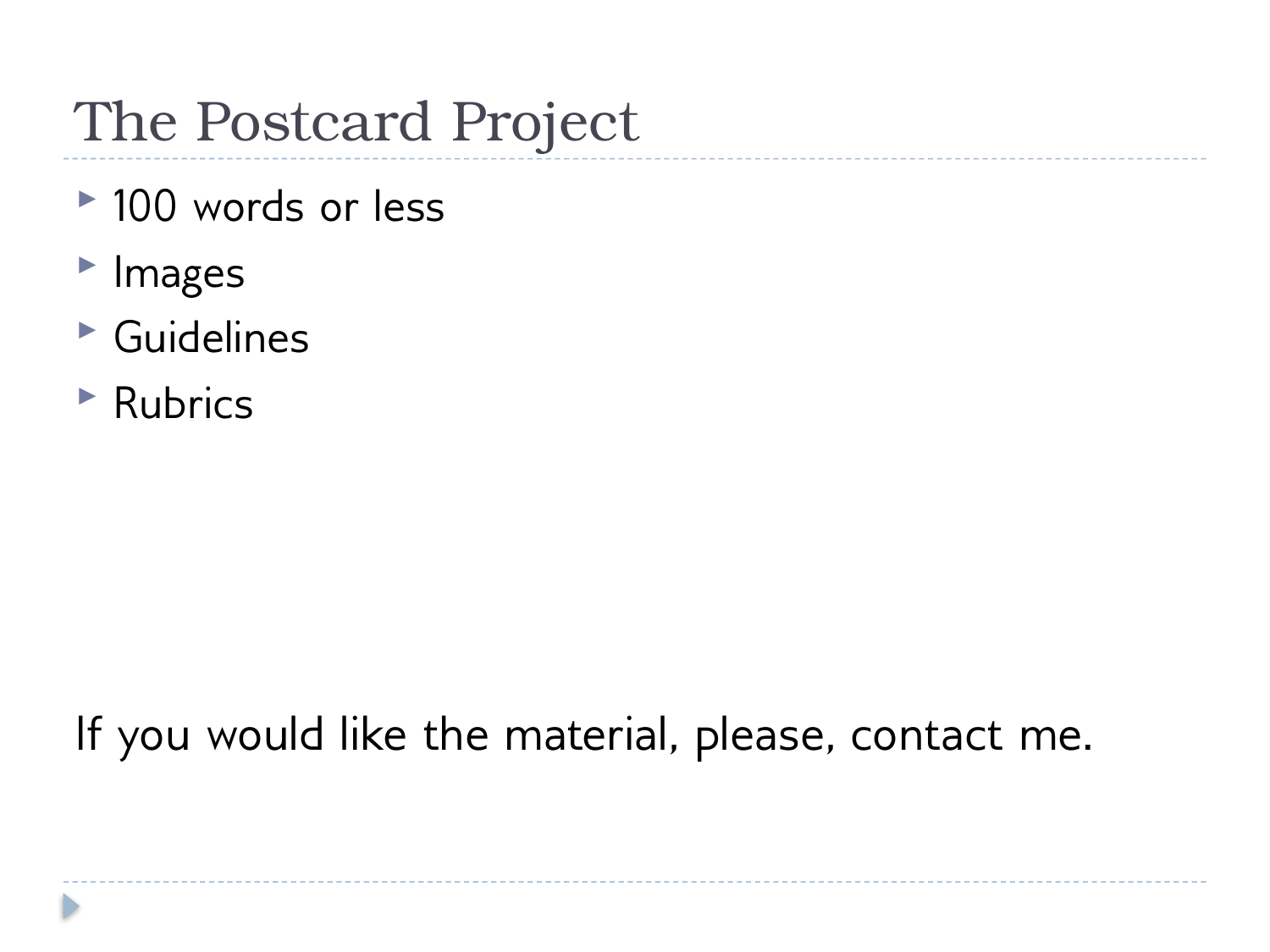

# The Postcard Project
100 words or less
Images
Guidelines
Rubrics

If you would like the material, please, contact me.